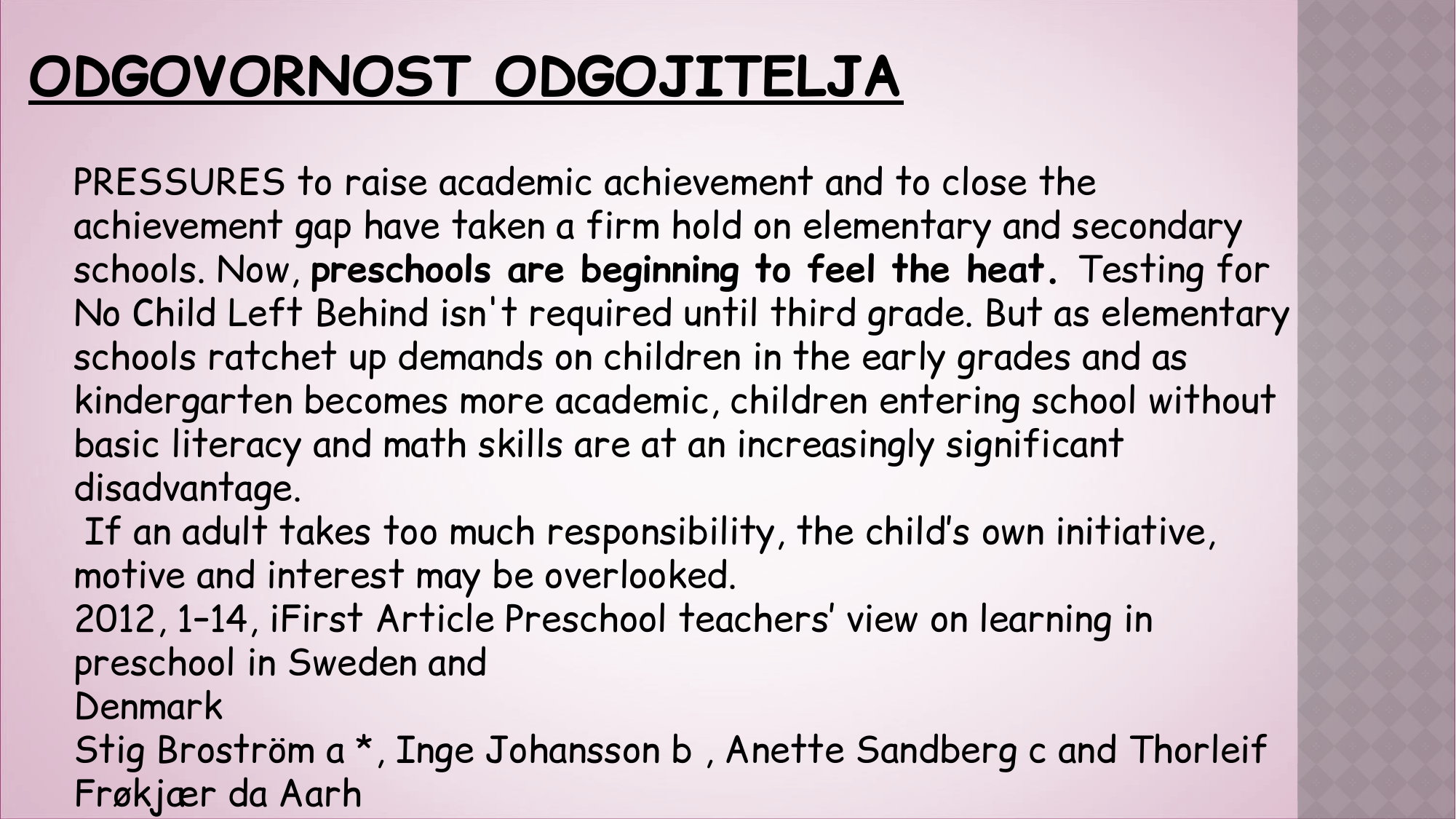

# odgovornost odgojitelja
PRESSURES to raise academic achievement and to close the achievement gap have taken a firm hold on elementary and secondary schools. Now, preschools are beginning to feel the heat. Testing for No Child Left Behind isn't required until third grade. But as elementary schools ratchet up demands on children in the early grades and as kindergarten becomes more academic, children entering school without basic literacy and math skills are at an increasingly significant disadvantage.
 If an adult takes too much responsibility, the child’s own initiative,
motive and interest may be overlooked.
2012, 1–14, iFirst Article Preschool teachers’ view on learning in preschool in Sweden and
Denmark
Stig Broström a *, Inge Johansson b , Anette Sandberg c and Thorleif Frøkjær da Aarh